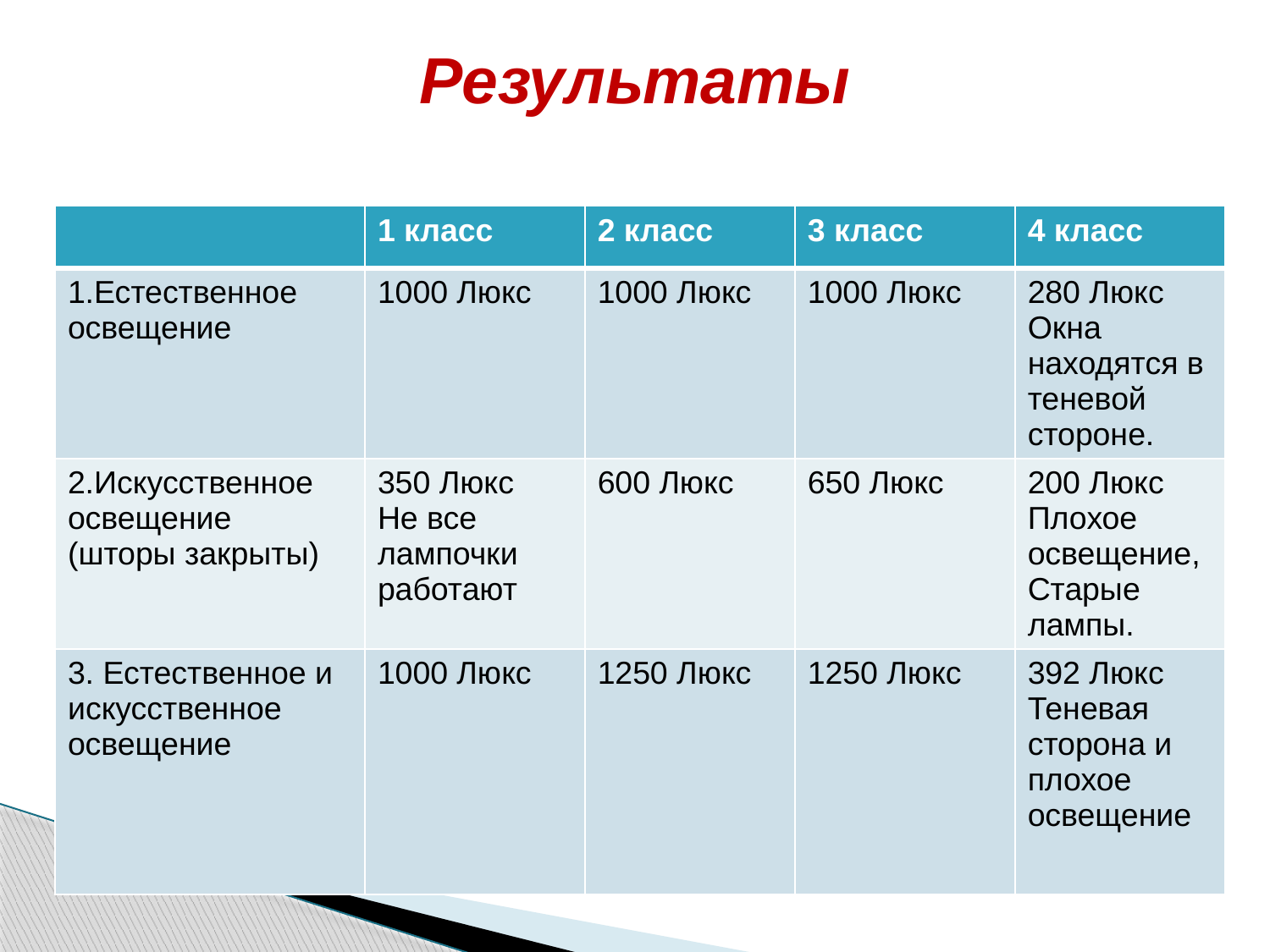

# Результаты
|  | 1 класс | 2 класс | 3 класс | 4 класс |
| --- | --- | --- | --- | --- |
| 1.Естественное освещение | 1000 Люкс | 1000 Люкс | 1000 Люкс | 280 Люкс Окна находятся в теневой стороне. |
| 2.Искусственное освещение (шторы закрыты) | 350 Люкс Не все лампочки работают | 600 Люкс | 650 Люкс | 200 Люкс Плохое освещение, Старые лампы. |
| 3. Естественное и искусственное освещение | 1000 Люкс | 1250 Люкс | 1250 Люкс | 392 Люкс Теневая сторона и плохое освещение |